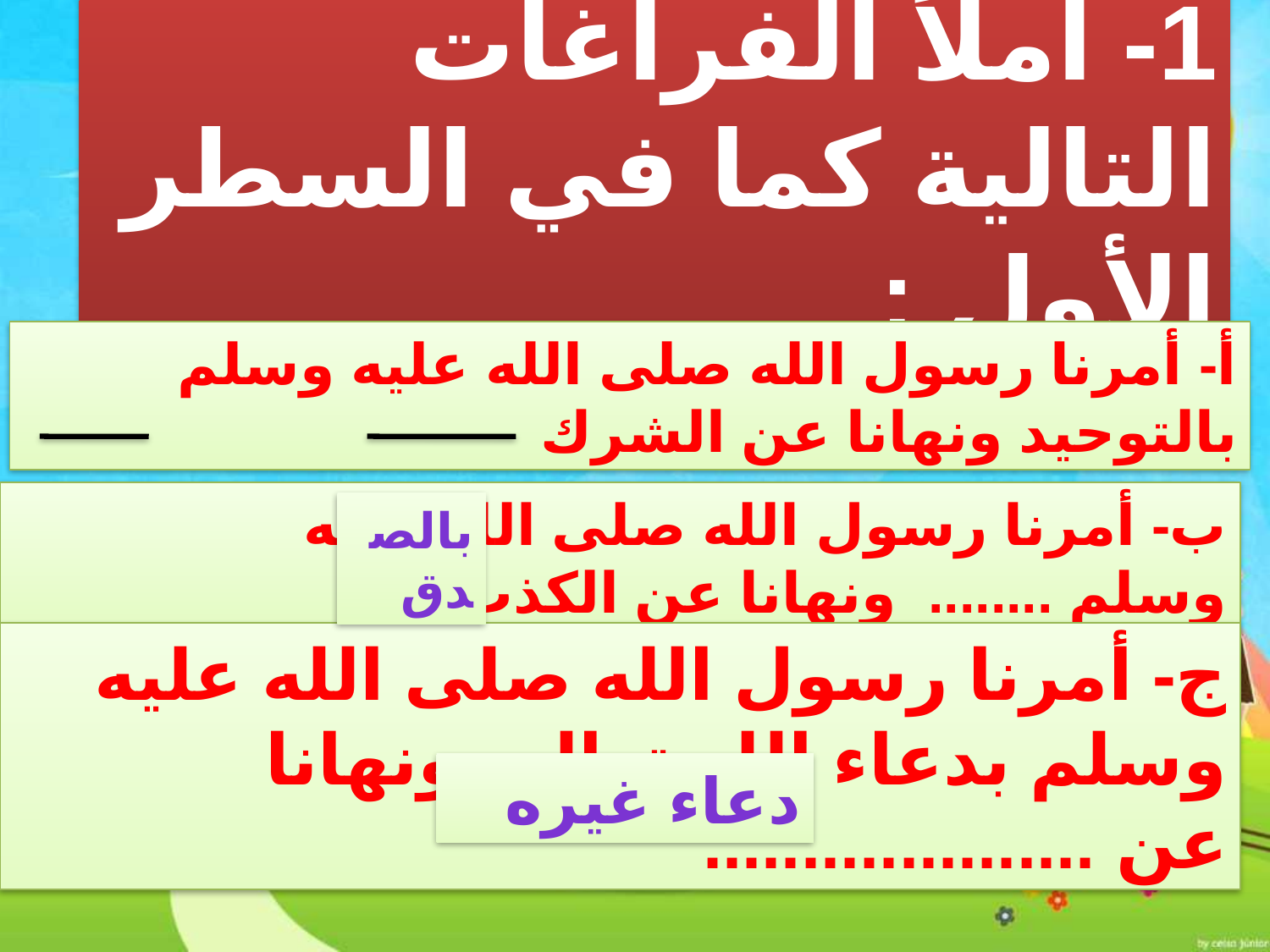

1- أملأ الفراغات التالية كما في السطر الأول :
أ- أمرنا رسول الله صلى الله عليه وسلم بالتوحيد ونهانا عن الشرك
ب- أمرنا رسول الله صلى الله عليه وسلم ........  ونهانا عن الكذب
بالصدق
ج- أمرنا رسول الله صلى الله عليه وسلم بدعاء الله تعالى ونهانا عن ....................
دعاء غيره